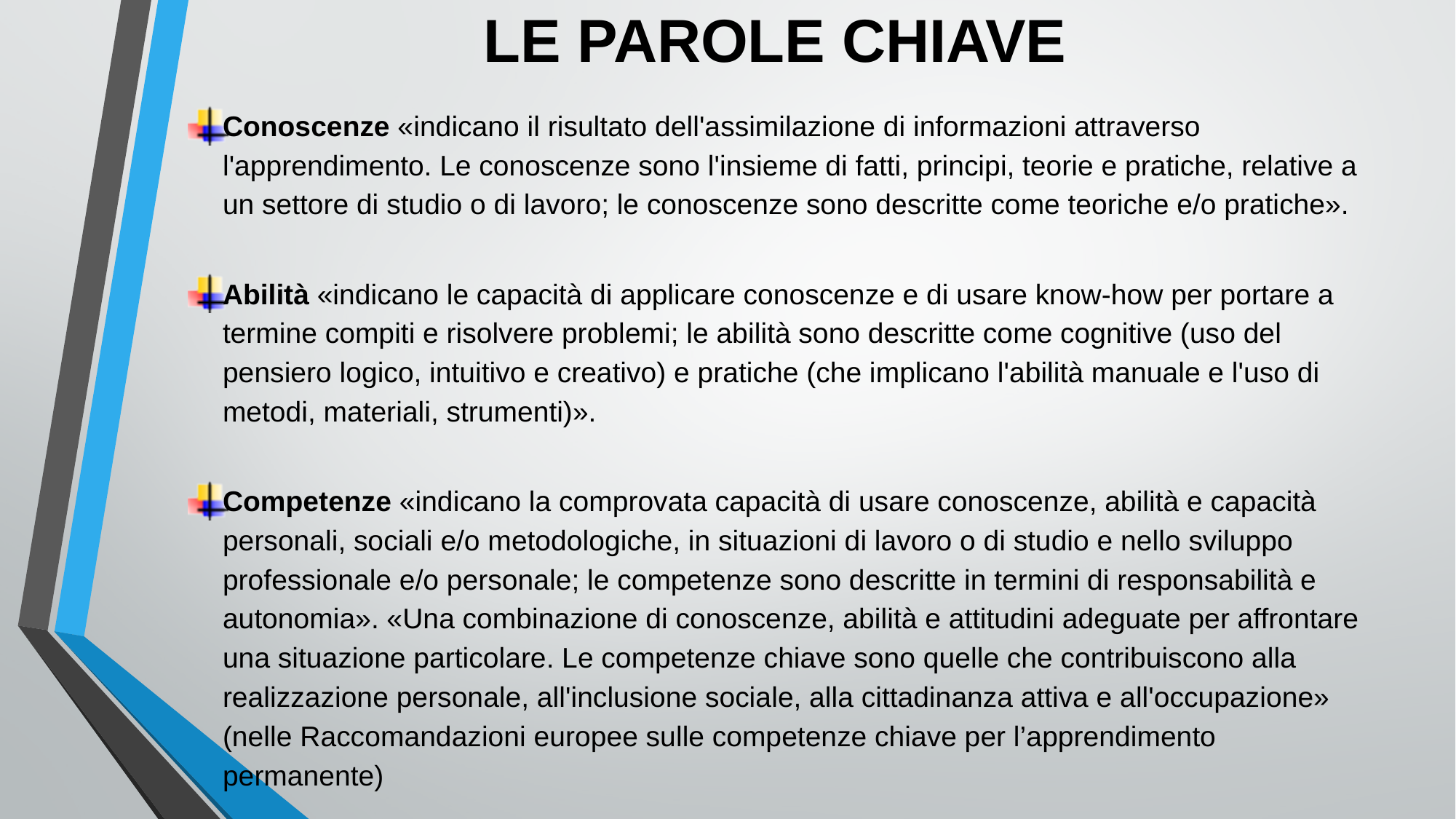

# LE PAROLE CHIAVE
Conoscenze «indicano il risultato dell'assimilazione di informazioni attraverso l'apprendimento. Le conoscenze sono l'insieme di fatti, principi, teorie e pratiche, relative a un settore di studio o di lavoro; le conoscenze sono descritte come teoriche e/o pratiche».

Abilità «indicano le capacità di applicare conoscenze e di usare know-how per portare a termine compiti e risolvere problemi; le abilità sono descritte come cognitive (uso del pensiero logico, intuitivo e creativo) e pratiche (che implicano l'abilità manuale e l'uso di metodi, materiali, strumenti)».

Competenze «indicano la comprovata capacità di usare conoscenze, abilità e capacità personali, sociali e/o metodologiche, in situazioni di lavoro o di studio e nello sviluppo professionale e/o personale; le competenze sono descritte in termini di responsabilità e autonomia». «Una combinazione di conoscenze, abilità e attitudini adeguate per affrontare una situazione particolare. Le competenze chiave sono quelle che contribuiscono alla realizzazione personale, all'inclusione sociale, alla cittadinanza attiva e all'occupazione» (nelle Raccomandazioni europee sulle competenze chiave per l’apprendimento permanente)